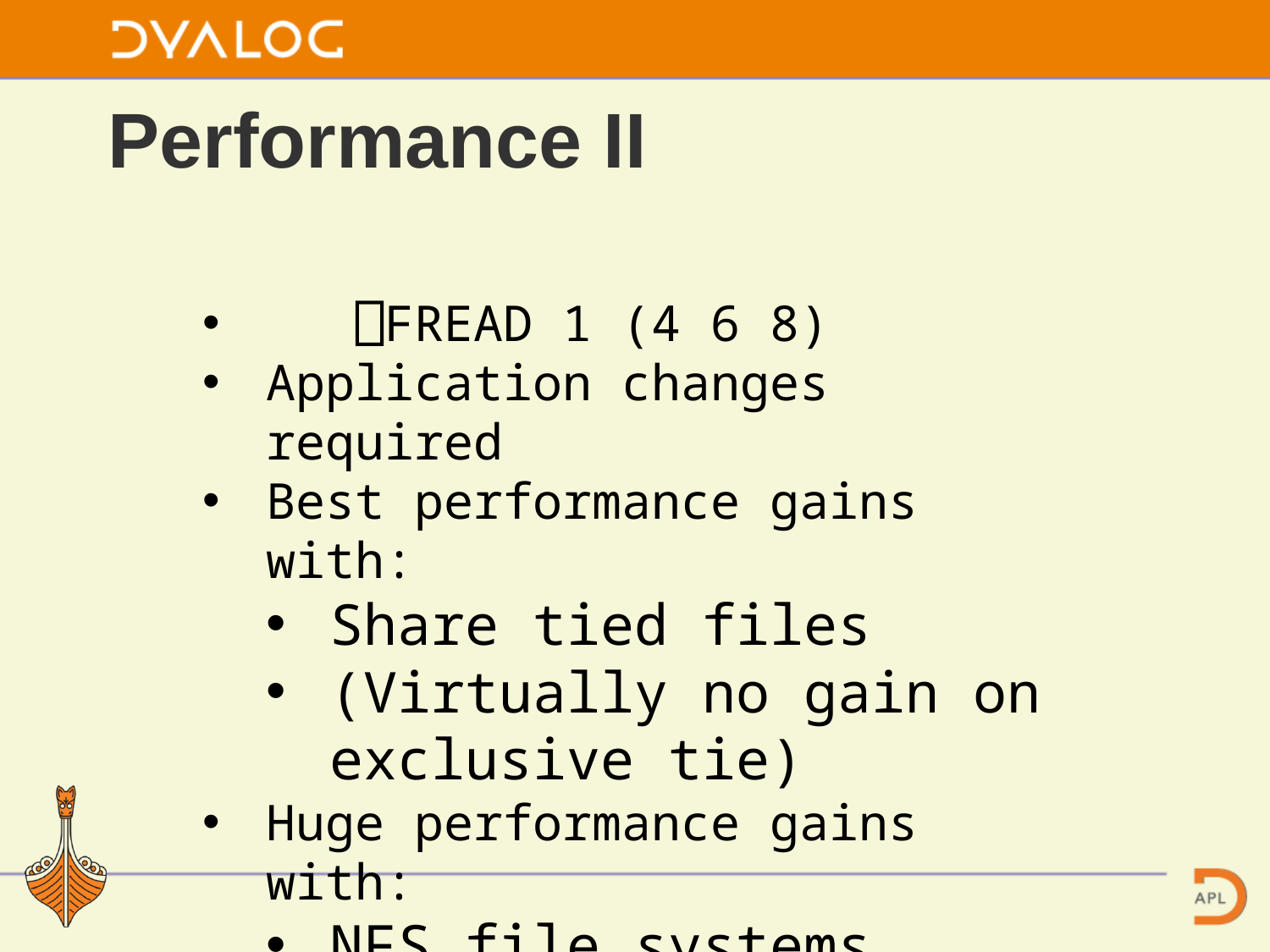

# Performance II
   ⎕FREAD 1 (4 6 8)
Application changes required
Best performance gains with:
Share tied files
(Virtually no gain on exclusive tie)
Huge performance gains with:
NFS file systems
(Not bad on others)